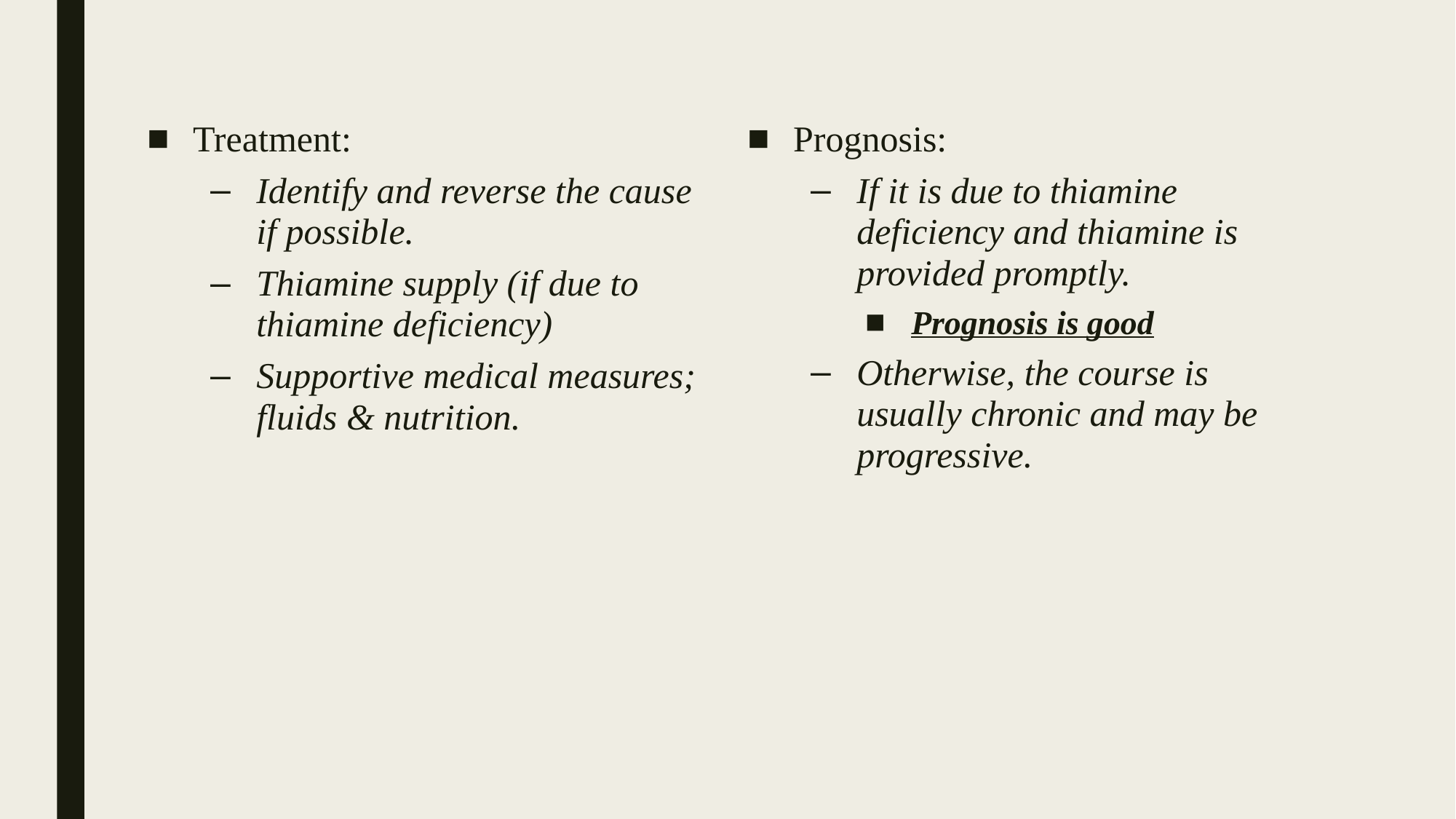

Treatment:
Identify and reverse the cause if possible.
Thiamine supply (if due to thiamine deficiency)
Supportive medical measures; fluids & nutrition.
Prognosis:
If it is due to thiamine deficiency and thiamine is provided promptly.
Prognosis is good
Otherwise, the course is usually chronic and may be progressive.